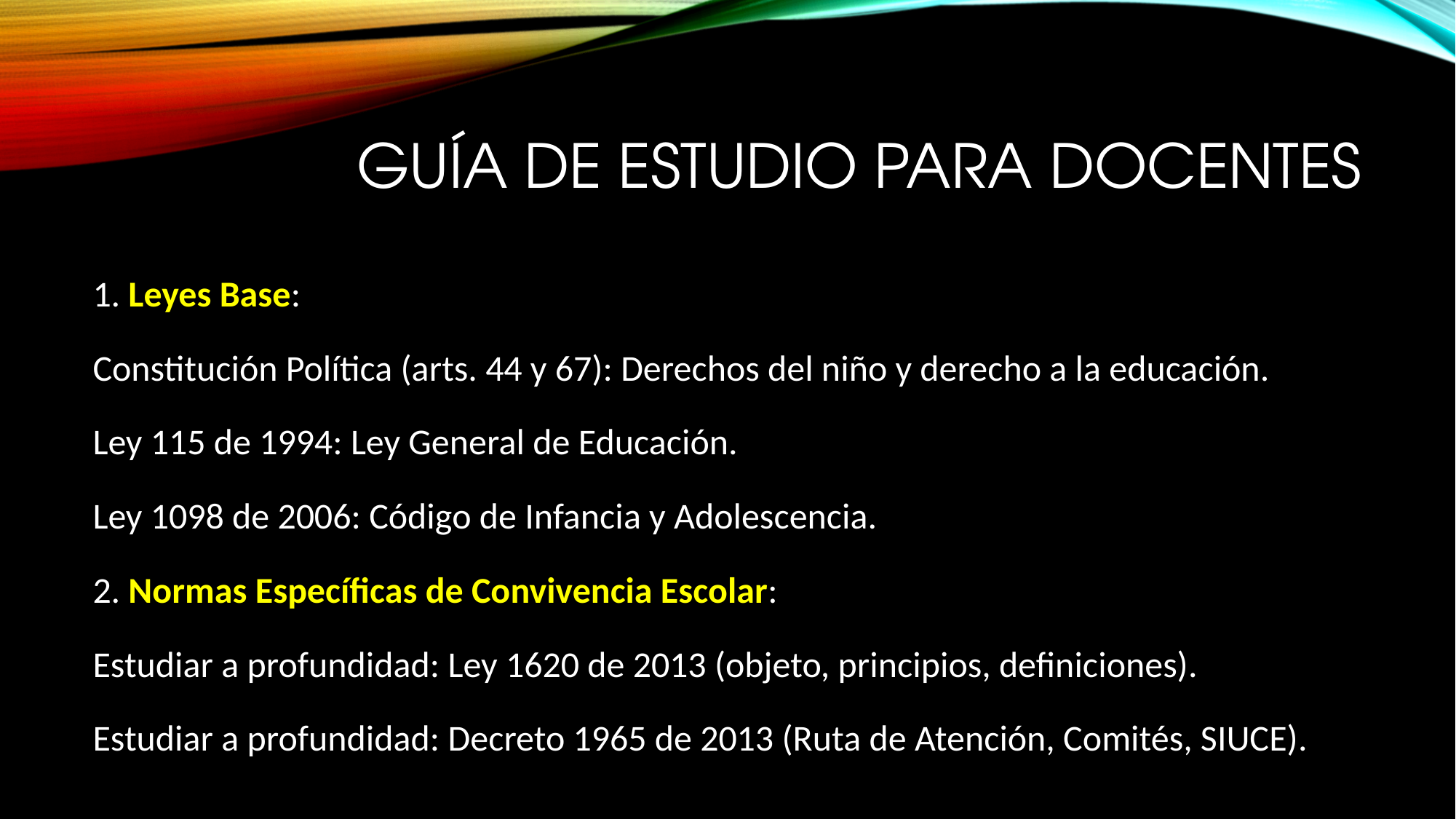

# Guía de Estudio para Docentes
1. Leyes Base:
Constitución Política (arts. 44 y 67): Derechos del niño y derecho a la educación.
Ley 115 de 1994: Ley General de Educación.
Ley 1098 de 2006: Código de Infancia y Adolescencia.
2. Normas Específicas de Convivencia Escolar:
Estudiar a profundidad: Ley 1620 de 2013 (objeto, principios, definiciones).
Estudiar a profundidad: Decreto 1965 de 2013 (Ruta de Atención, Comités, SIUCE).